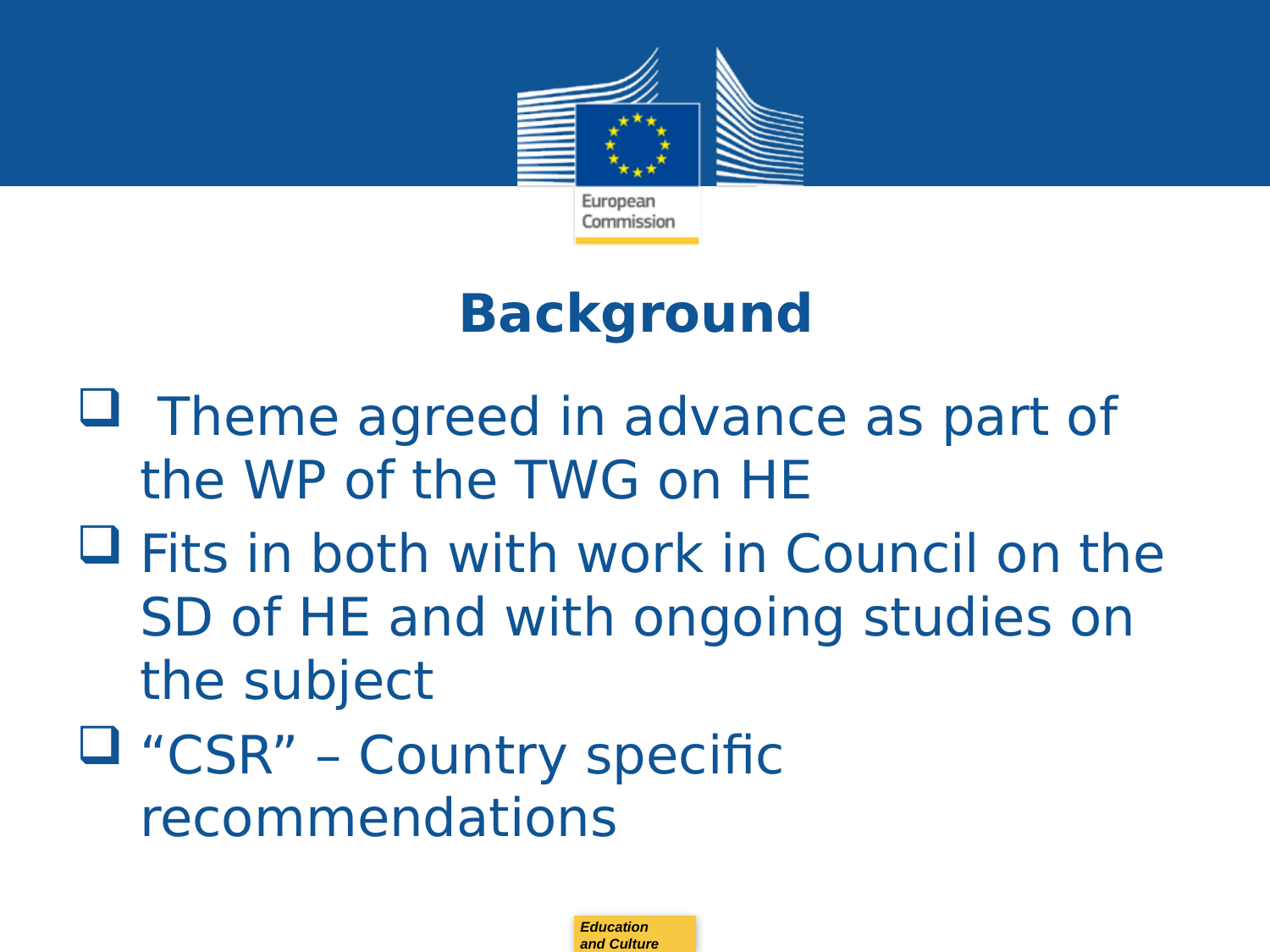

# Background
 Theme agreed in advance as part of the WP of the TWG on HE
Fits in both with work in Council on the SD of HE and with ongoing studies on the subject
“CSR” – Country specific recommendations

Education
and Culture